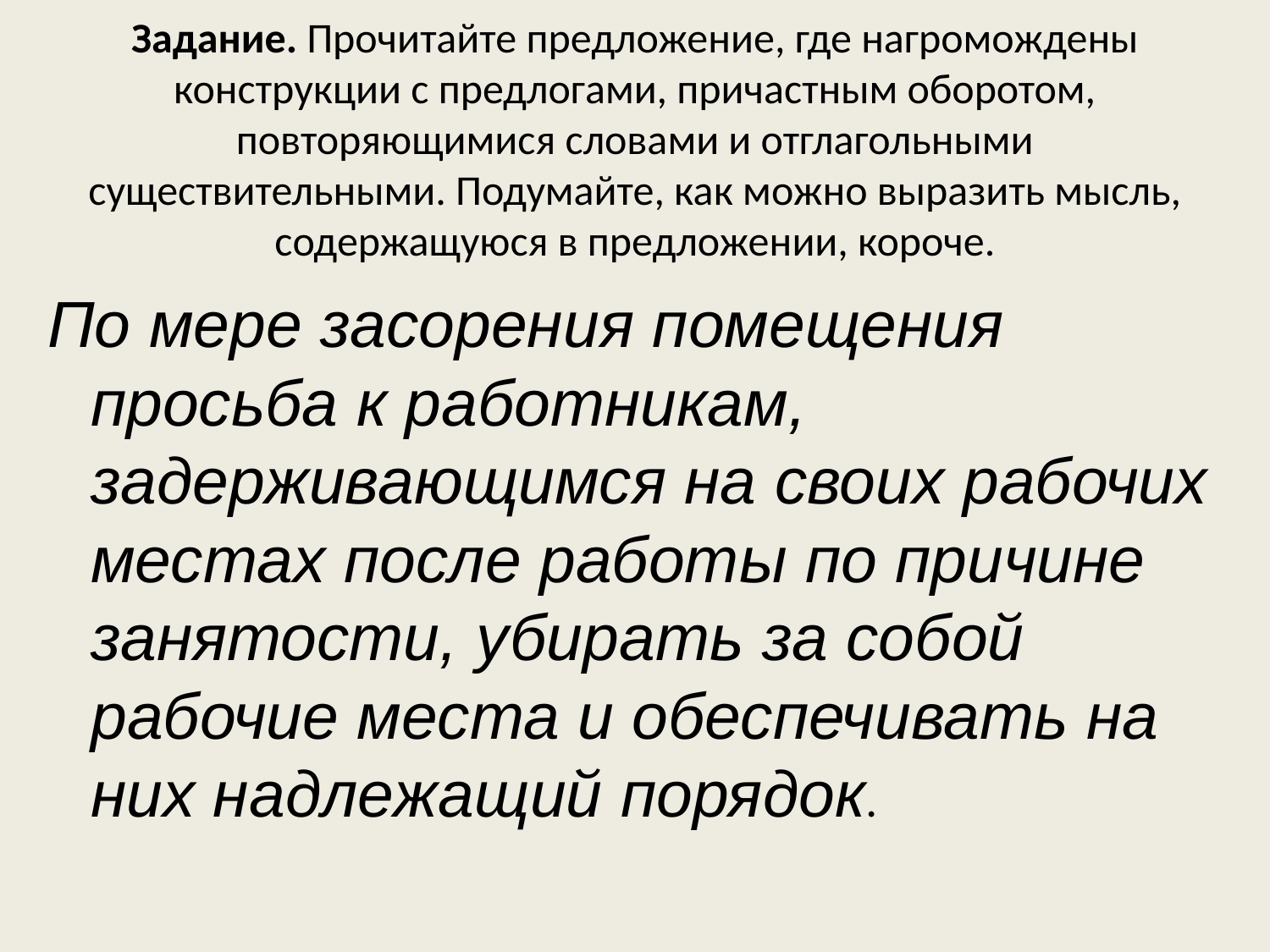

# Задание. Прочитайте предложение, где нагромождены конструкции с предлогами, причастным оборотом, повторяющимися словами и отглагольными существительными. Подумайте, как можно выразить мысль, содержащуюся в предложении, короче.
По мере засорения помещения просьба к работникам, задерживающимся на своих рабочих местах после работы по причине занятости, убирать за собой рабочие места и обеспечивать на них надлежащий порядок.